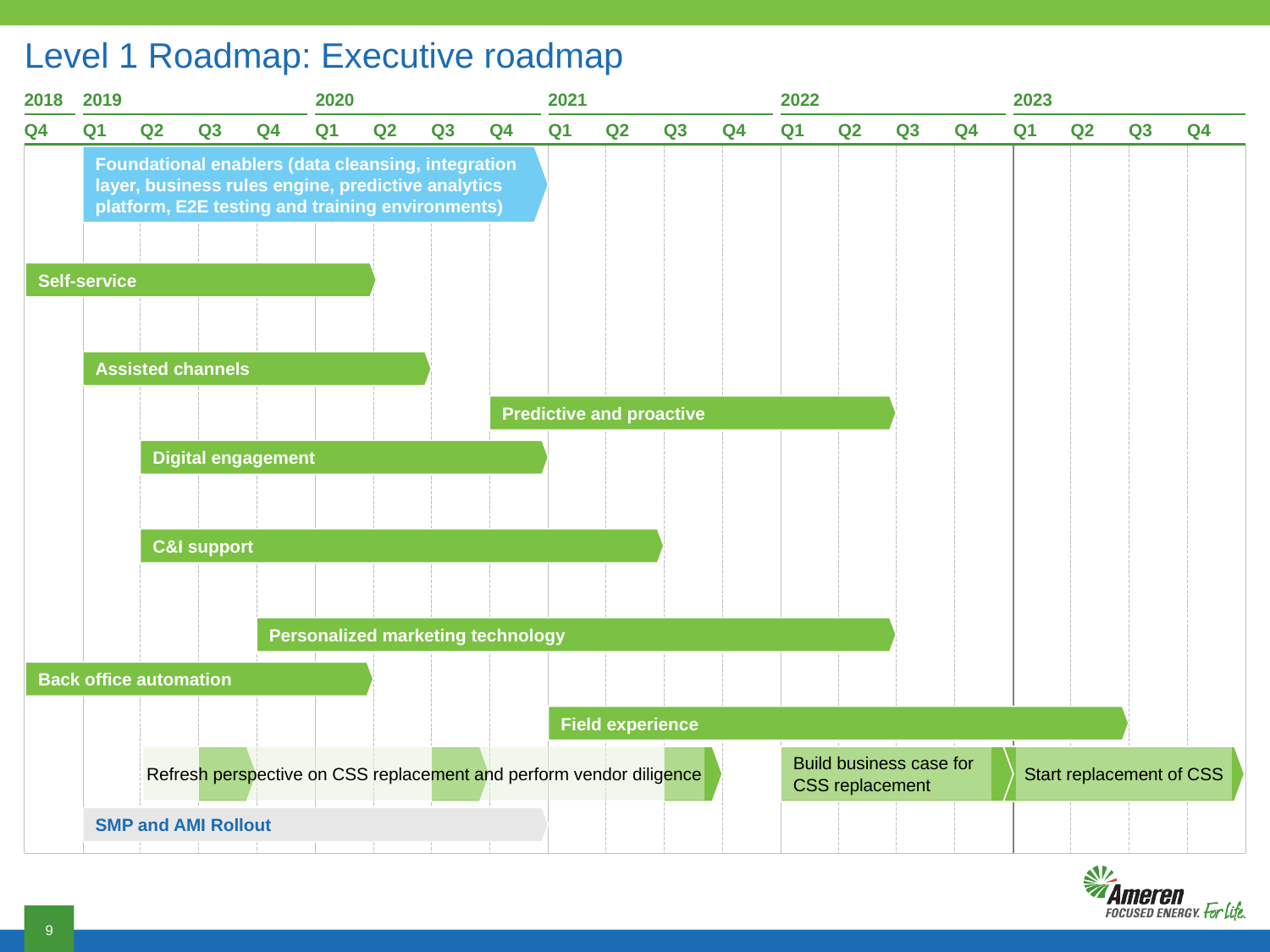

# Level 1 Roadmap: Executive roadmap
2018
2019
2020
2021
2022
2023
Q4
Q1
Q2
Q3
Q4
Q1
Q2
Q3
Q4
Q1
Q2
Q3
Q4
Q1
Q2
Q3
Q4
Q1
Q2
Q3
Q4
Foundational enablers (data cleansing, integration layer, business rules engine, predictive analytics platform, E2E testing and training environments)
Self-service
Assisted channels
Predictive and proactive
Digital engagement
C&I support
Personalized marketing technology
Back office automation
Field experience

Refresh perspective on CSS replacement and perform vendor diligence
Build business case for
CSS replacement
Start replacement of CSS
SMP and AMI Rollout